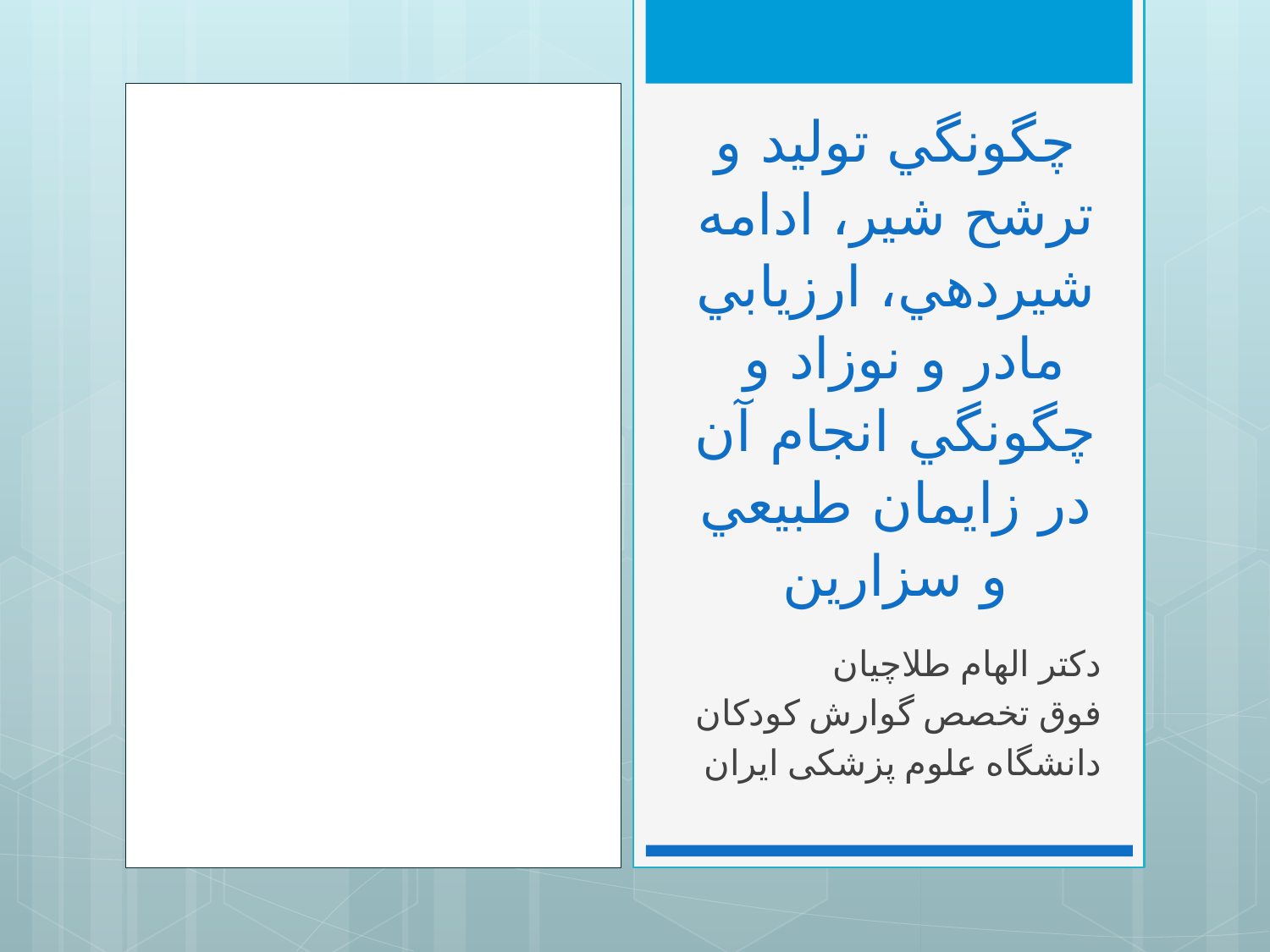

# چگونگي توليد و ترشح شير، ادامه شيردهي، ارزيابي مادر و نوزاد و چگونگي انجام آن در زايمان طبيعي و سزارين
دکتر الهام طلاچیان
فوق تخصص گوارش کودکان
دانشگاه علوم پزشکی ایران